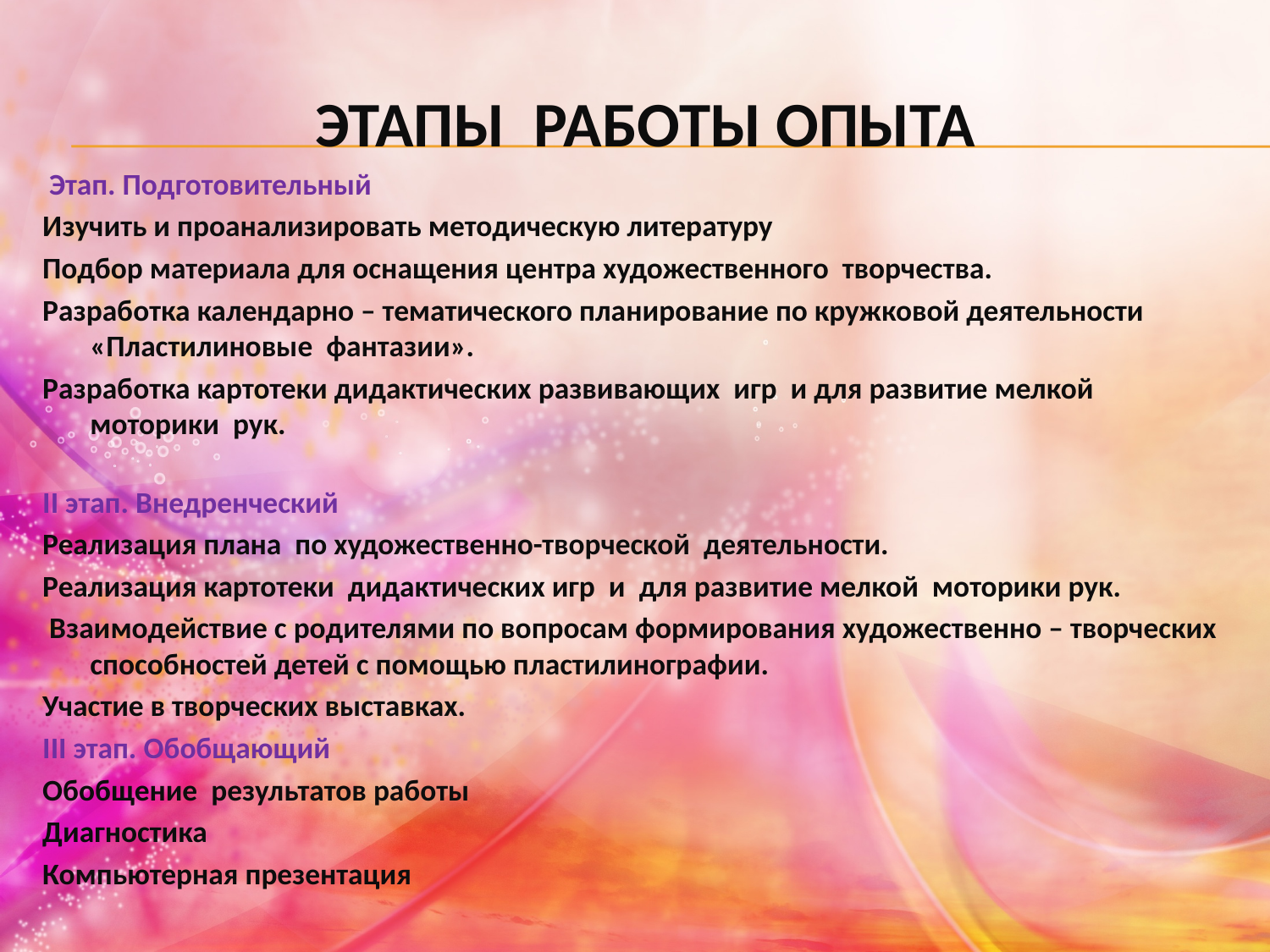

# ЭТАПЫ  РАБОТЫ опыта
 Этап. Подготовительный
Изучить и проанализировать методическую литературу
Подбор материала для оснащения центра художественного  творчества.
Разработка календарно – тематического планирование по кружковой деятельности «Пластилиновые  фантазии».
Разработка картотеки дидактических развивающих  игр  и для развитие мелкой моторики  рук.
II этап. Внедренческий
Реализация плана  по художественно-творческой  деятельности.
Реализация картотеки  дидактических игр  и  для развитие мелкой  моторики рук.
 Взаимодействие с родителями по вопросам формирования художественно – творческих способностей детей с помощью пластилинографии.
Участие в творческих выставках.
III этап. Обобщающий
Обобщение  результатов работы
Диагностика
Компьютерная презентация